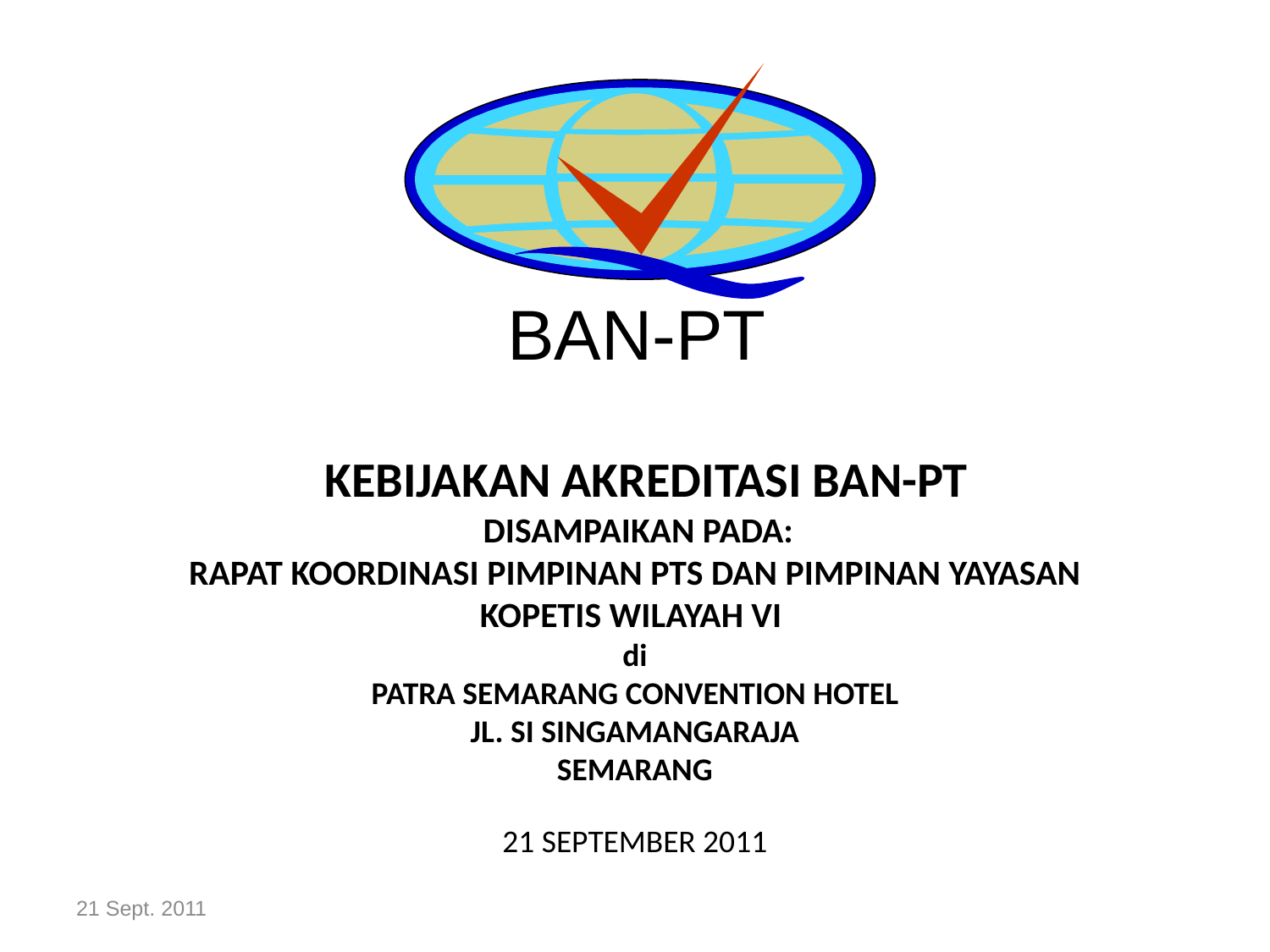

# KEBIJAKAN AKREDITASI BAN-PT DISAMPAIKAN PADA: RAPAT KOORDINASI PIMPINAN PTS DAN PIMPINAN YAYASAN KOPETIS WILAYAH VI di PATRA SEMARANG CONVENTION HOTEL JL. SI SINGAMANGARAJA SEMARANG 21 SEPTEMBER 2011

BAN-PT
21 Sept. 2011